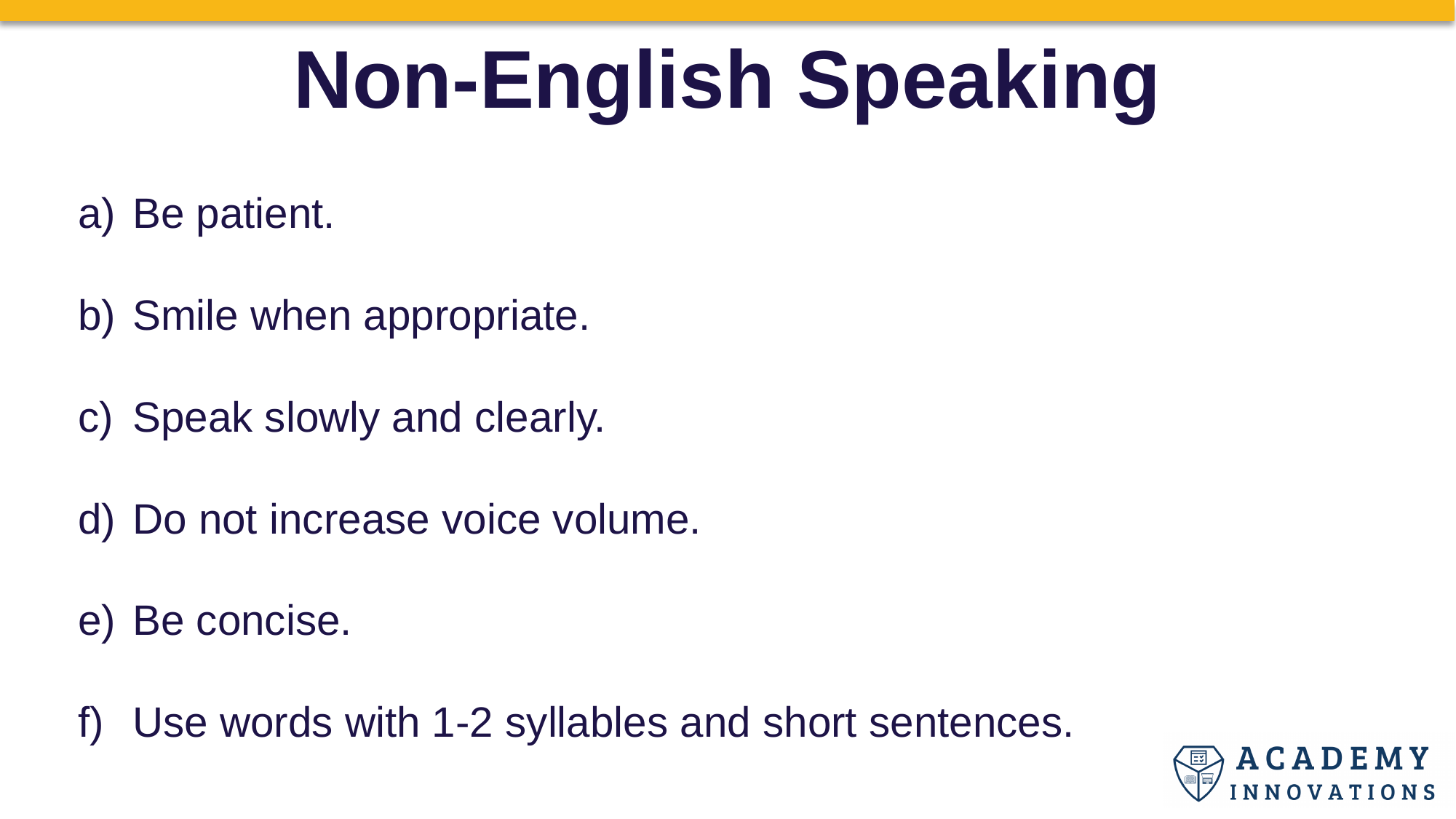

Non-English Speaking
Be patient.
Smile when appropriate.
Speak slowly and clearly.
Do not increase voice volume.
Be concise.
Use words with 1-2 syllables and short sentences.